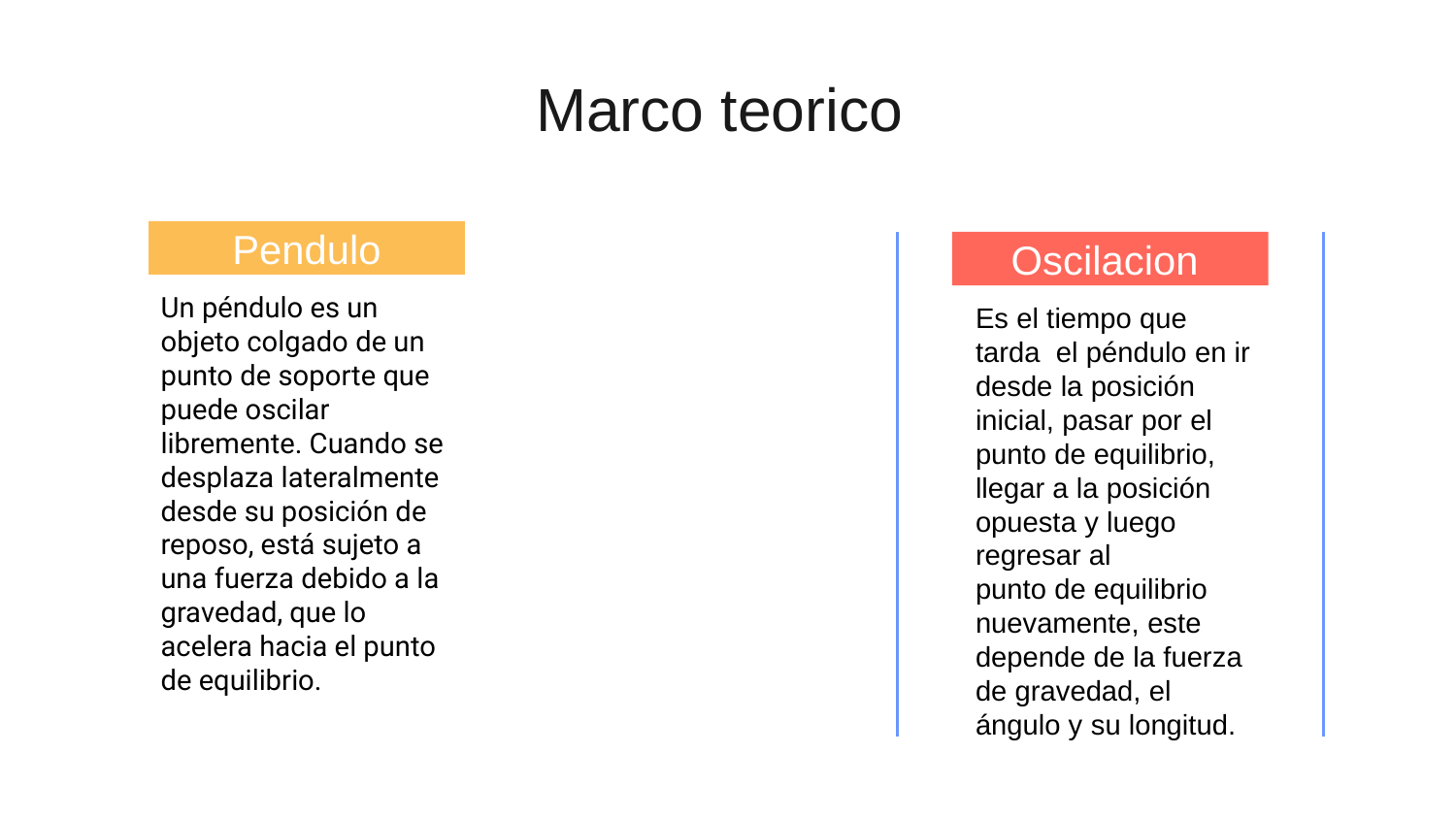

# Marco teorico
Pendulo
Oscilacion
Un péndulo es un objeto colgado de un punto de soporte que puede oscilar
libremente. Cuando se desplaza lateralmente desde su posición de reposo, está sujeto a una fuerza debido a la gravedad, que lo
acelera hacia el punto  de equilibrio.
Es el tiempo que tarda  el péndulo en ir desde la posición  inicial, pasar por el punto de equilibrio, llegar a la posición opuesta y luego regresar al
punto de equilibrio nuevamente, este depende de la fuerza de gravedad, el ángulo y su longitud.